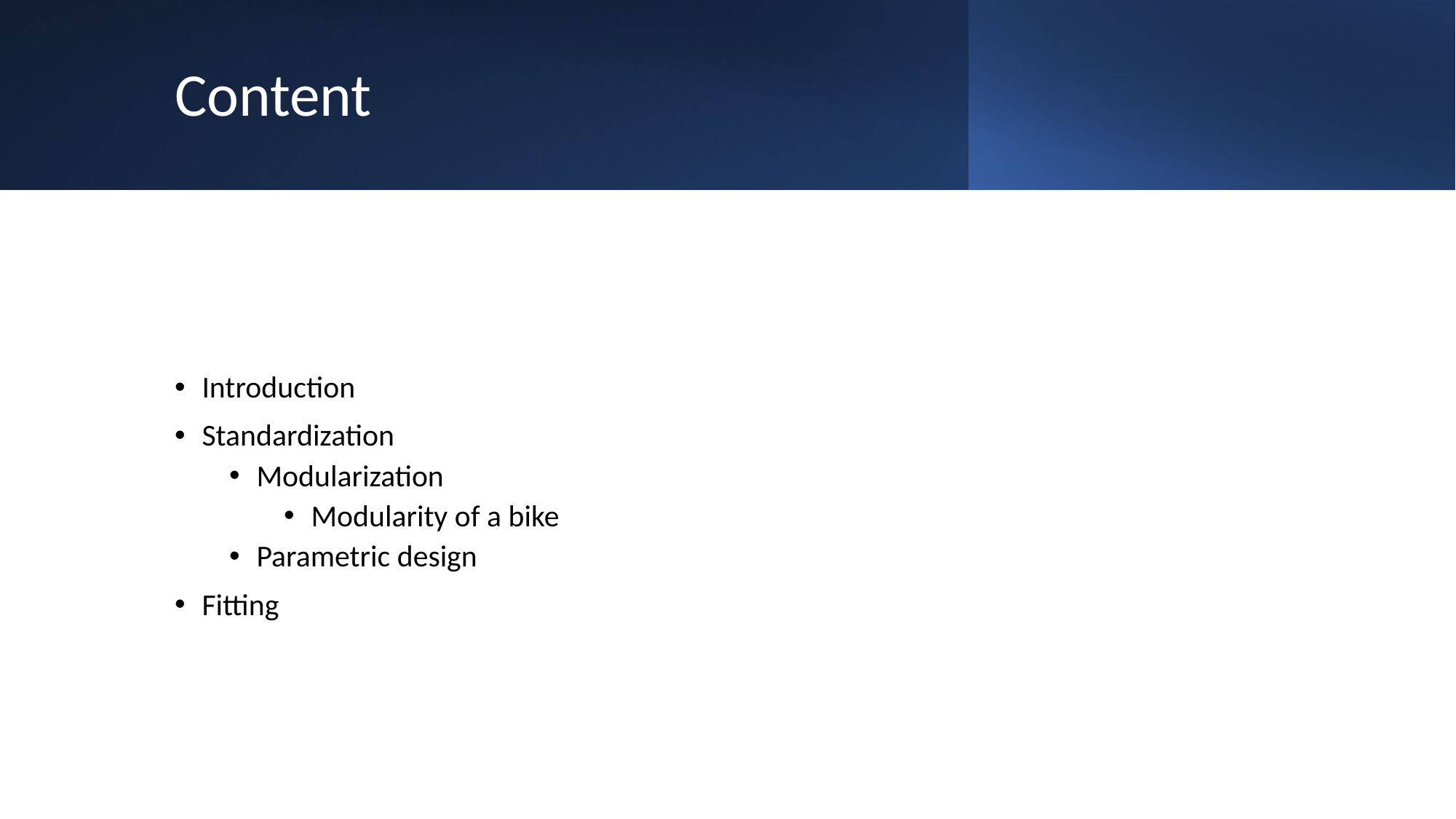

# Content
Introduction
Standardization
Modularization
Modularity of a bike
Parametric design
Fitting